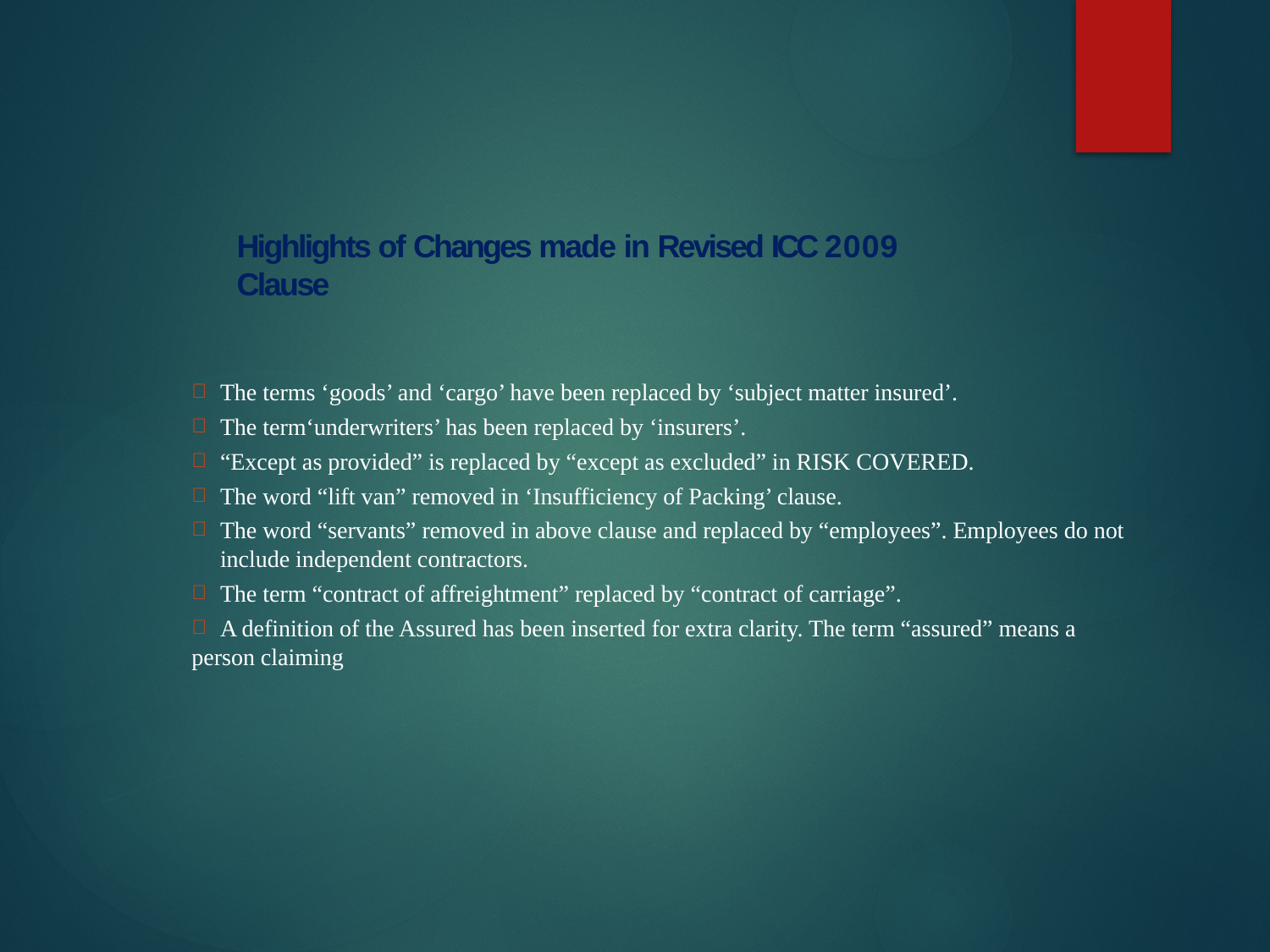

# Highlights of Changes made in Revised ICC 2009 Clause
The terms ‘goods’ and ‘cargo’ have been replaced by ‘subject matter insured’.
The term‘underwriters’ has been replaced by ‘insurers’.
“Except as provided” is replaced by “except as excluded” in RISK COVERED.
The word “lift van” removed in ‘Insufficiency of Packing’ clause.
The word “servants” removed in above clause and replaced by “employees”. Employees do not  include independent contractors.
The term “contract of affreightment” replaced by “contract of carriage”.
A definition of the Assured has been inserted for extra clarity. The term “assured” means a
person claiming